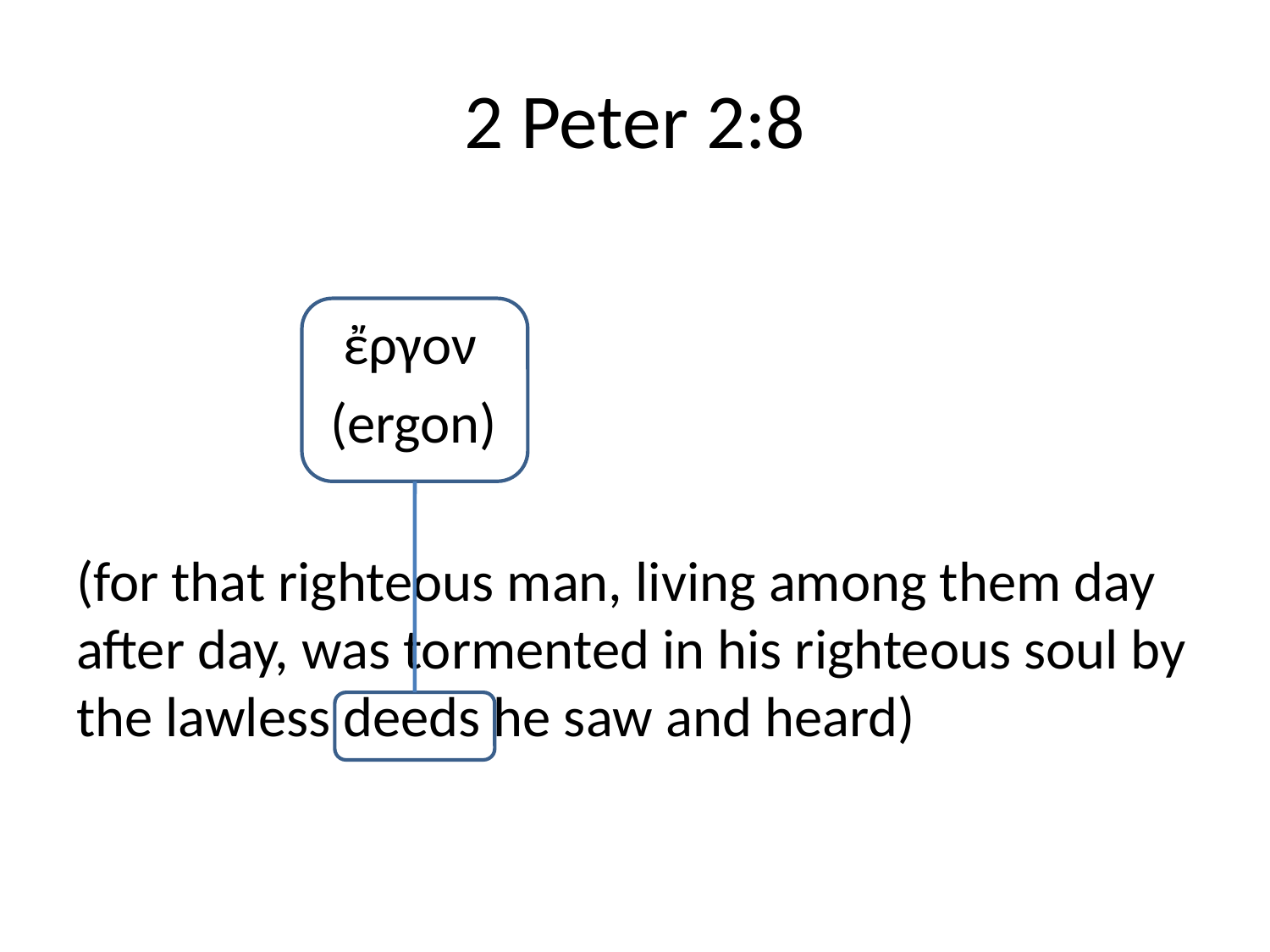

# 2 Peter 2:8

		 ἔργον
		(ergon)

(for that righteous man, living among them day after day, was tormented in his righteous soul by the lawless deeds he saw and heard)